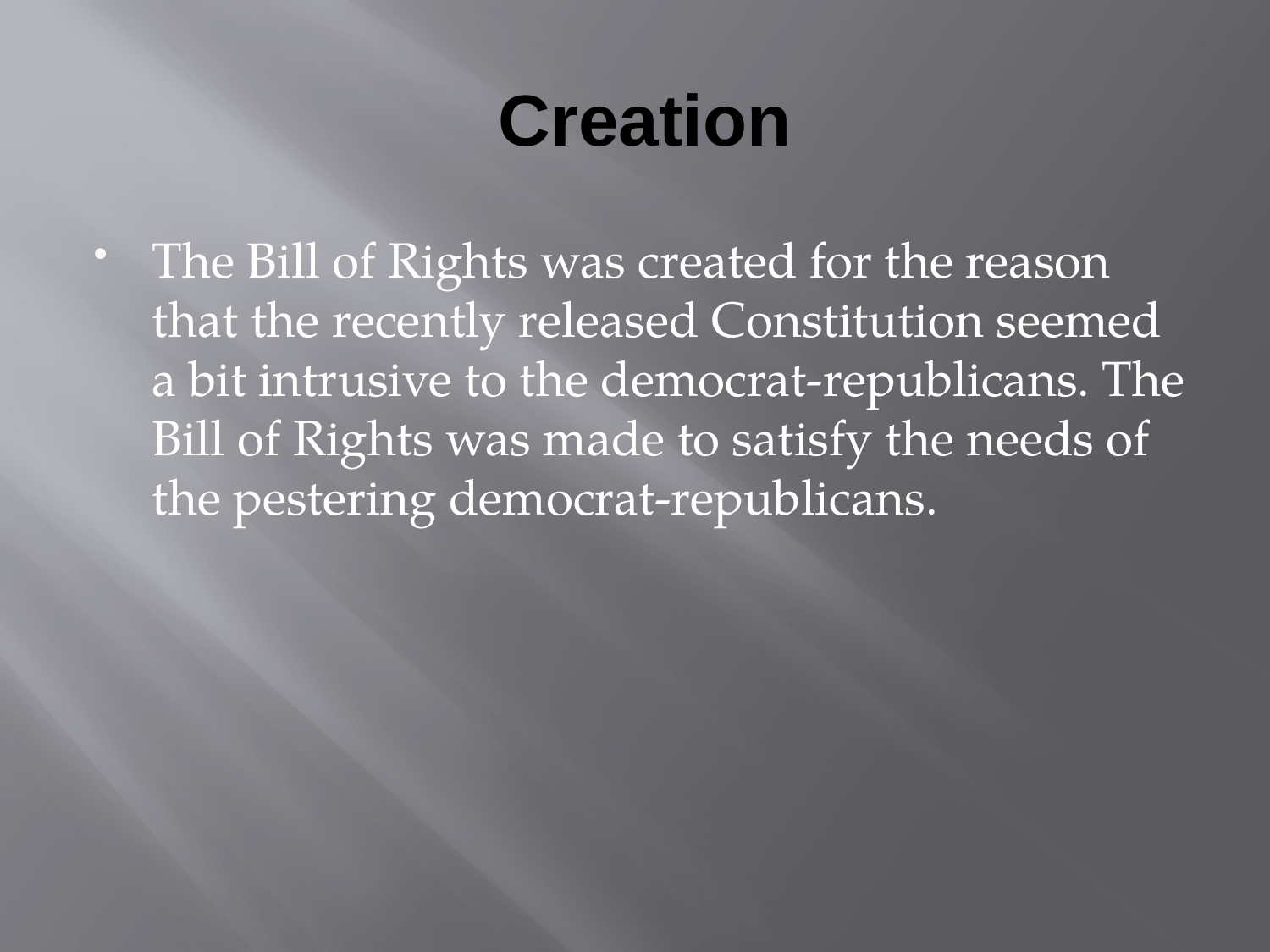

# Creation
The Bill of Rights was created for the reason that the recently released Constitution seemed a bit intrusive to the democrat-republicans. The Bill of Rights was made to satisfy the needs of the pestering democrat-republicans.